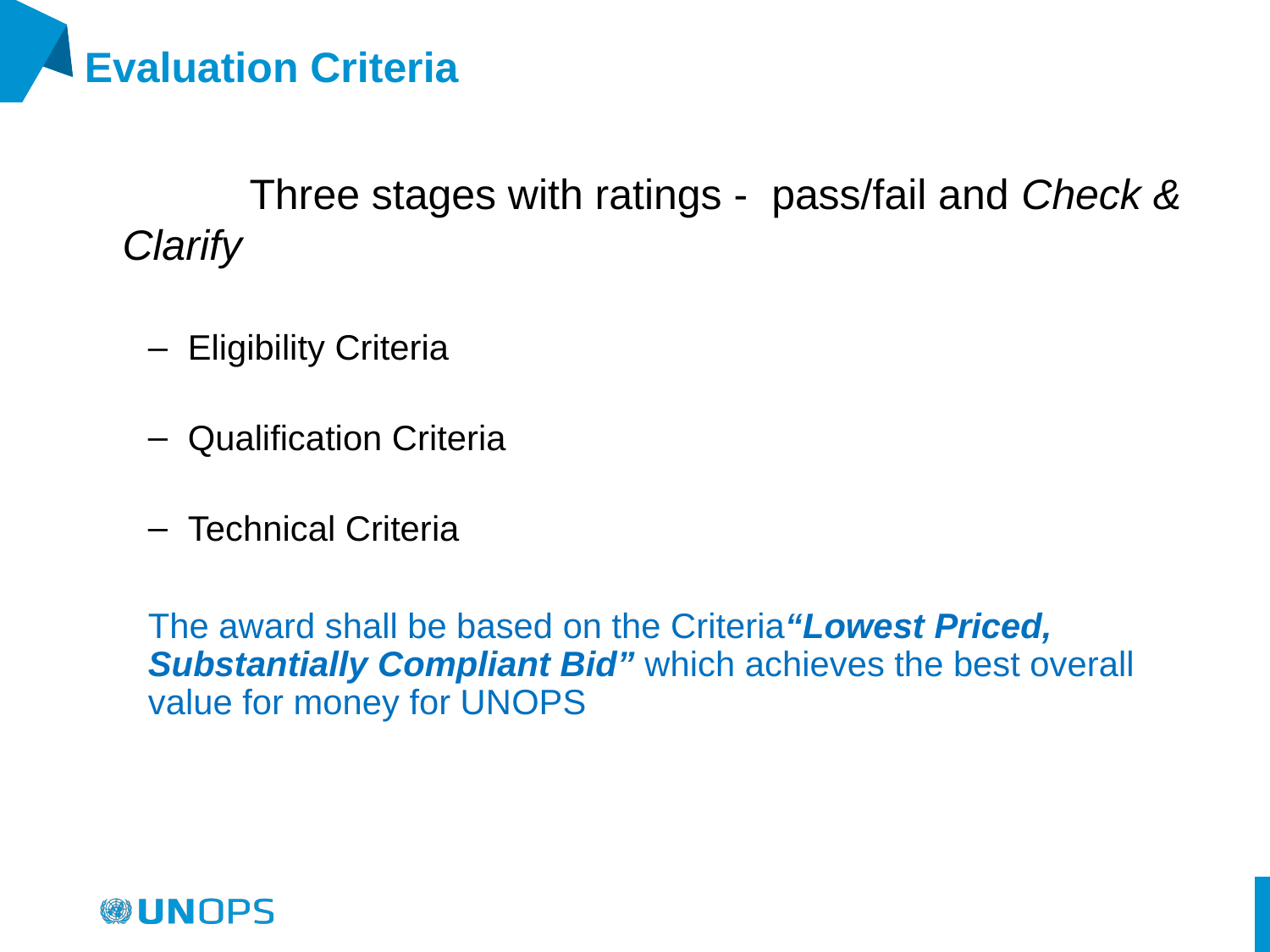

Evaluation Criteria

	Three stages with ratings -  pass/fail and Check & Clarify

Eligibility Criteria

Qualification Criteria

Technical Criteria

The award shall be based on the Criteria“Lowest Priced, Substantially Compliant Bid” which achieves the best overall value for money for UNOPS